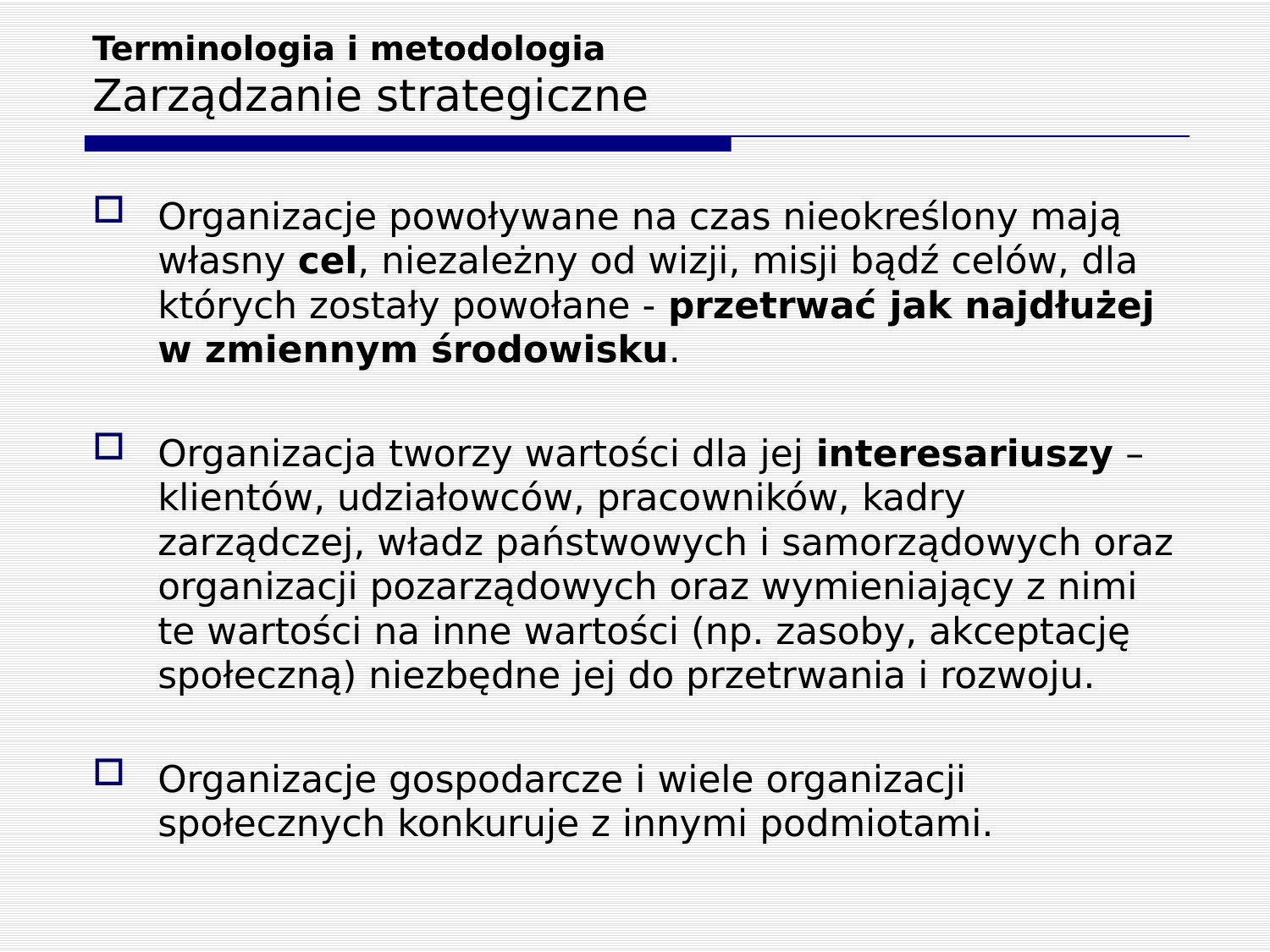

# Terminologia i metodologia Zarządzanie strategiczne
Organizacje powoływane na czas nieokreślony mają własny cel, niezależny od wizji, misji bądź celów, dla których zostały powołane - przetrwać jak najdłużej w zmiennym środowisku.

Organizacja tworzy wartości dla jej interesariuszy – klientów, udziałowców, pracowników, kadry zarządczej, władz państwowych i samorządowych oraz organizacji pozarządowych oraz wymieniający z nimi te wartości na inne wartości (np. zasoby, akceptację społeczną) niezbędne jej do przetrwania i rozwoju.

Organizacje gospodarcze i wiele organizacji społecznych konkuruje z innymi podmiotami.